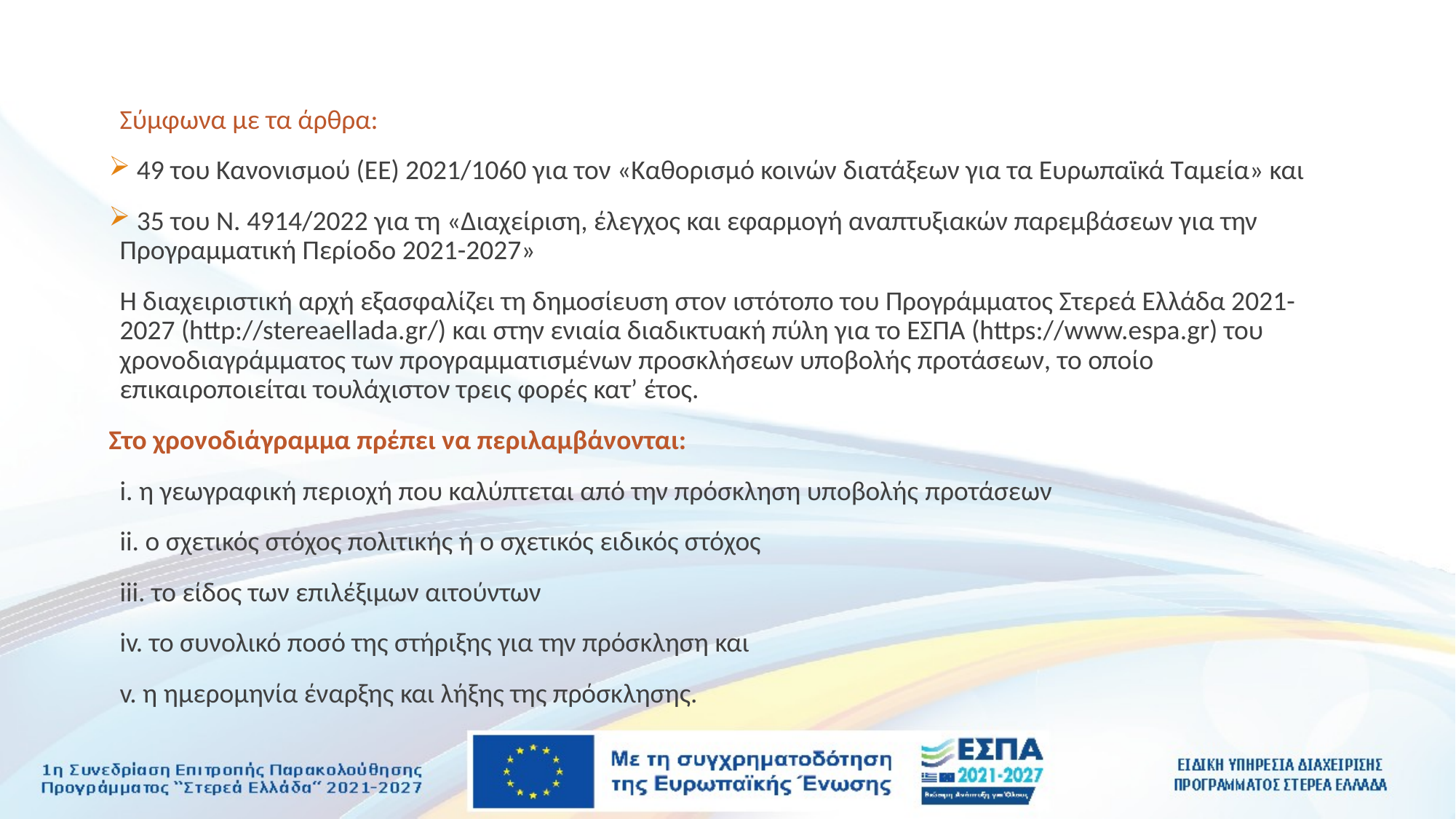

Σύμφωνα με τα άρθρα:
 49 του Κανονισμού (ΕΕ) 2021/1060 για τον «Καθορισμό κοινών διατάξεων για τα Ευρωπαϊκά Ταμεία» και
 35 του Ν. 4914/2022 για τη «Διαχείριση, έλεγχος και εφαρμογή αναπτυξιακών παρεμβάσεων για την Προγραμματική Περίοδο 2021-2027»
Η διαχειριστική αρχή εξασφαλίζει τη δημοσίευση στον ιστότοπο του Προγράμματος Στερεά Ελλάδα 2021-2027 (http://stereaellada.gr/) και στην ενιαία διαδικτυακή πύλη για το ΕΣΠΑ (https://www.espa.gr) του χρονοδιαγράμματος των προγραμματισμένων προσκλήσεων υποβολής προτάσεων, το οποίο επικαιροποιείται τουλάχιστον τρεις φορές κατ’ έτος.
Στο χρονοδιάγραμμα πρέπει να περιλαμβάνονται:
i. η γεωγραφική περιοχή που καλύπτεται από την πρόσκληση υποβολής προτάσεων
ii. ο σχετικός στόχος πολιτικής ή ο σχετικός ειδικός στόχος
iii. το είδος των επιλέξιμων αιτούντων
iv. το συνολικό ποσό της στήριξης για την πρόσκληση και
v. η ημερομηνία έναρξης και λήξης της πρόσκλησης.